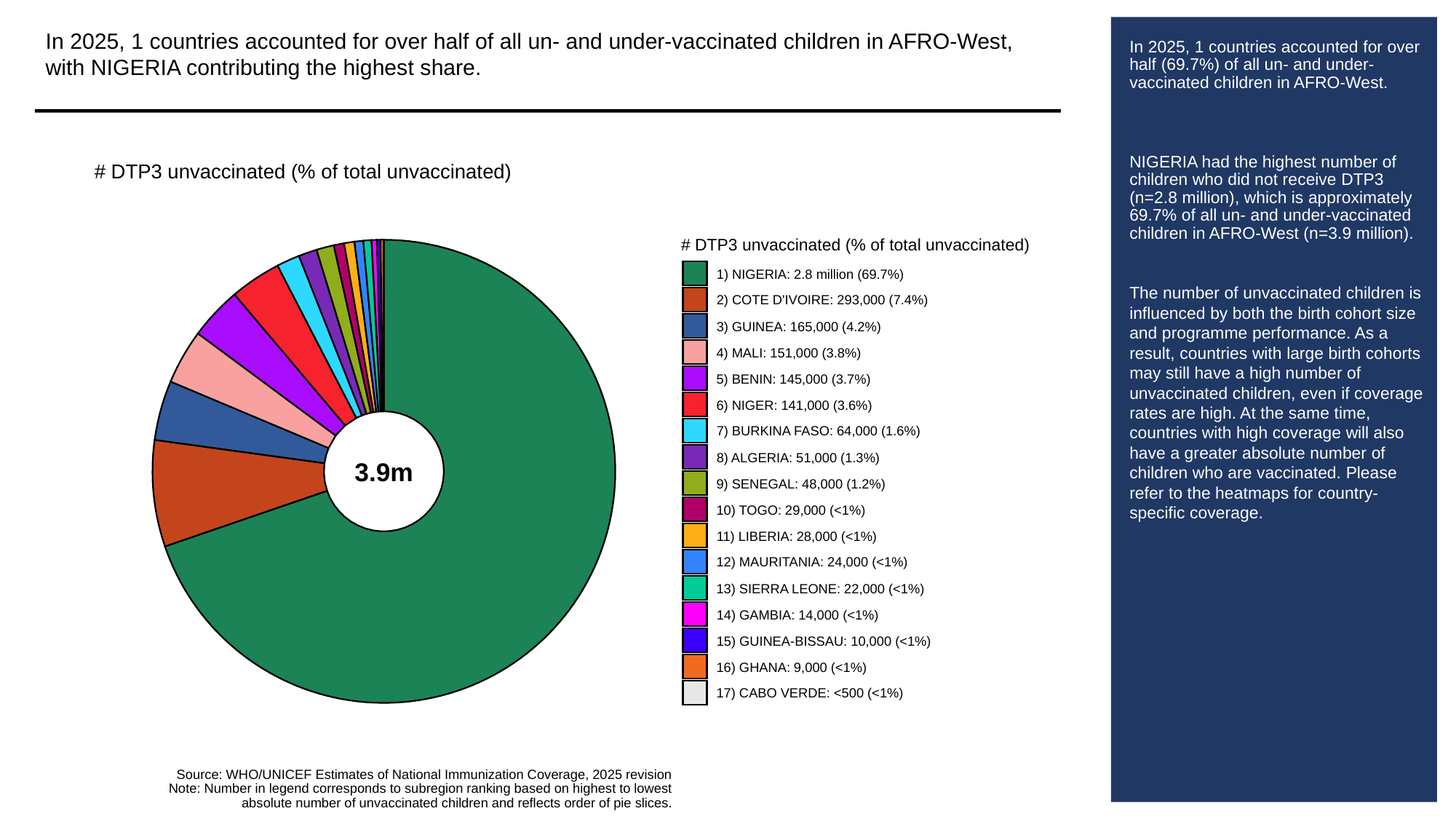

In 2025, 1 countries accounted for over half of all un- and under-vaccinated children in AFRO-West, with NIGERIA contributing the highest share.
# In 2025, 1 countries accounted for over half (69.7%) of all un- and under-vaccinated children in AFRO-West.

NIGERIA had the highest number of children who did not receive DTP3 (n=2.8 million), which is approximately 69.7% of all un- and under-vaccinated children in AFRO-West (n=3.9 million).

The number of unvaccinated children is influenced by both the birth cohort size and programme performance. As a result, countries with large birth cohorts may still have a high number of unvaccinated children, even if coverage rates are high. At the same time, countries with high coverage will also have a greater absolute number of children who are vaccinated. Please refer to the heatmaps for country-specific coverage.

# DTP3 unvaccinated (% of total unvaccinated)
# DTP3 unvaccinated (% of total unvaccinated)

1) NIGERIA: 2.8 million (69.7%)

2) COTE D'IVOIRE: 293,000 (7.4%)

3) GUINEA: 165,000 (4.2%)

4) MALI: 151,000 (3.8%)

5) BENIN: 145,000 (3.7%)

6) NIGER: 141,000 (3.6%)

7) BURKINA FASO: 64,000 (1.6%)

8) ALGERIA: 51,000 (1.3%)
3.9m

9) SENEGAL: 48,000 (1.2%)

10) TOGO: 29,000 (<1%)

11) LIBERIA: 28,000 (<1%)

12) MAURITANIA: 24,000 (<1%)

13) SIERRA LEONE: 22,000 (<1%)

14) GAMBIA: 14,000 (<1%)

15) GUINEA-BISSAU: 10,000 (<1%)

16) GHANA: 9,000 (<1%)

17) CABO VERDE: <500 (<1%)
Source: WHO/UNICEF Estimates of National Immunization Coverage, 2025 revision
Note: Number in legend corresponds to subregion ranking based on highest to lowest
absolute number of unvaccinated children and reflects order of pie slices.